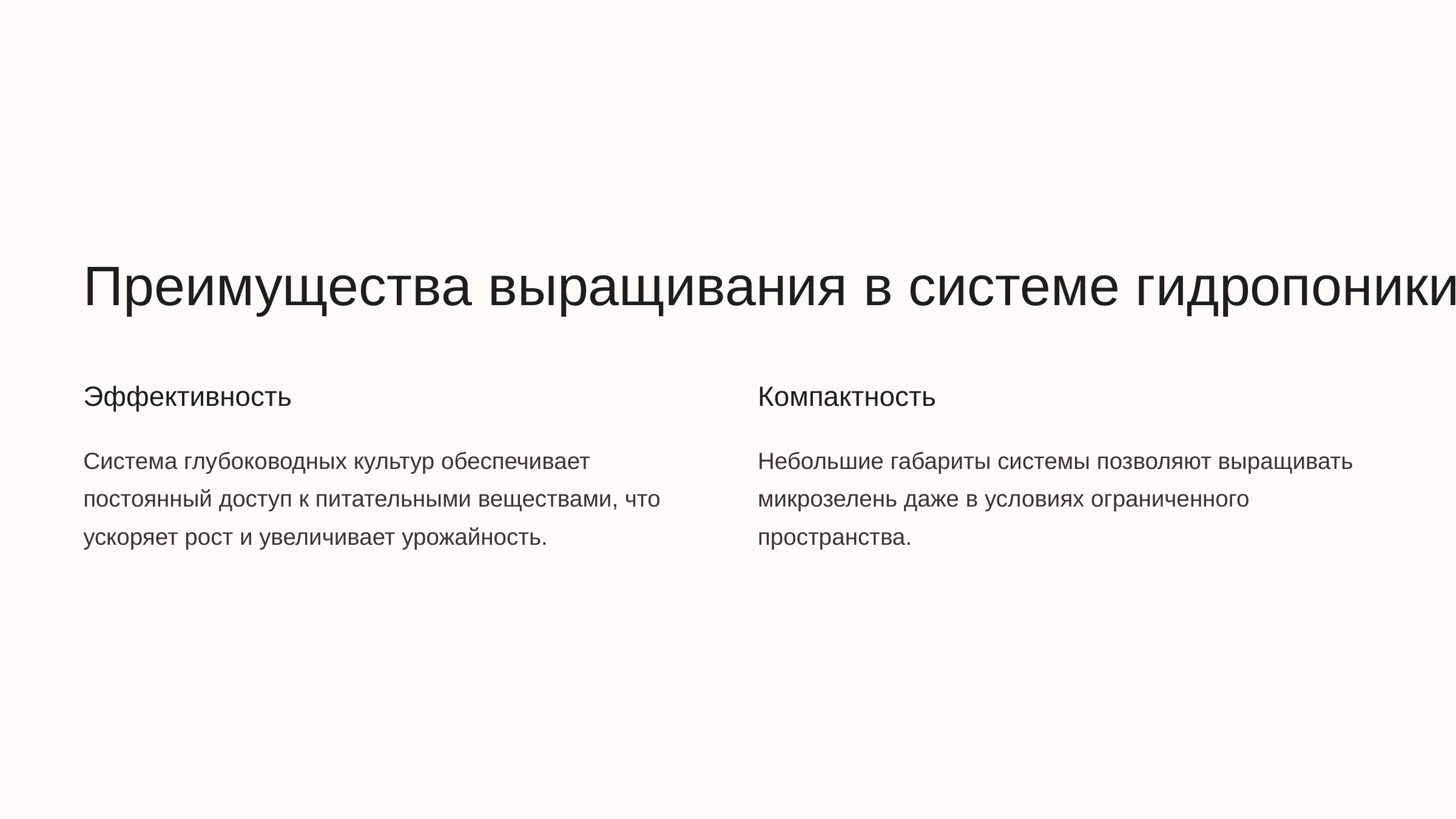

Преимущества выращивания в системе гидропоники
Эффективность
Компактность
Система глубоководных культур обеспечивает постоянный доступ к питательными веществами, что ускоряет рост и увеличивает урожайность.
Небольшие габариты системы позволяют выращивать микрозелень даже в условиях ограниченного пространства.